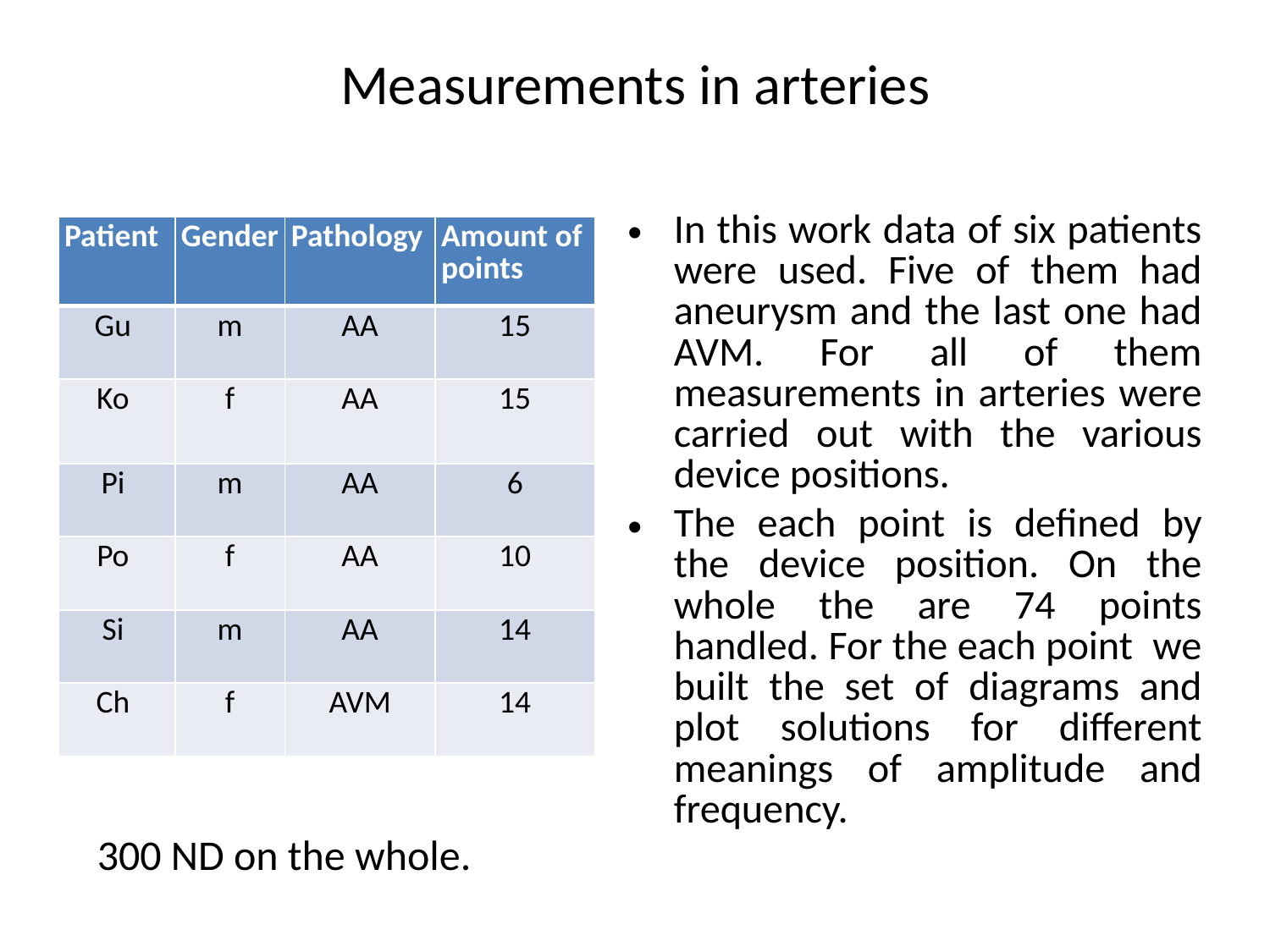

Measurements in arteries
In this work data of six patients were used. Five of them had aneurysm and the last one had AVM. For all of them measurements in arteries were carried out with the various device positions.
The each point is defined by the device position. On the whole the are 74 points handled. For the each point  we built the set of diagrams and plot solutions for different meanings of amplitude and frequency.

| Patient | Gender | Pathology | Amount of points |
| --- | --- | --- | --- |
| Gu | m | AA | 15 |
| Ko | f | AA | 15 |
| Pi | m | AA | 6 |
| Po | f | AA | 10 |
| Si | m | AA | 14 |
| Ch | f | AVM | 14 |
300 ND on the whole.